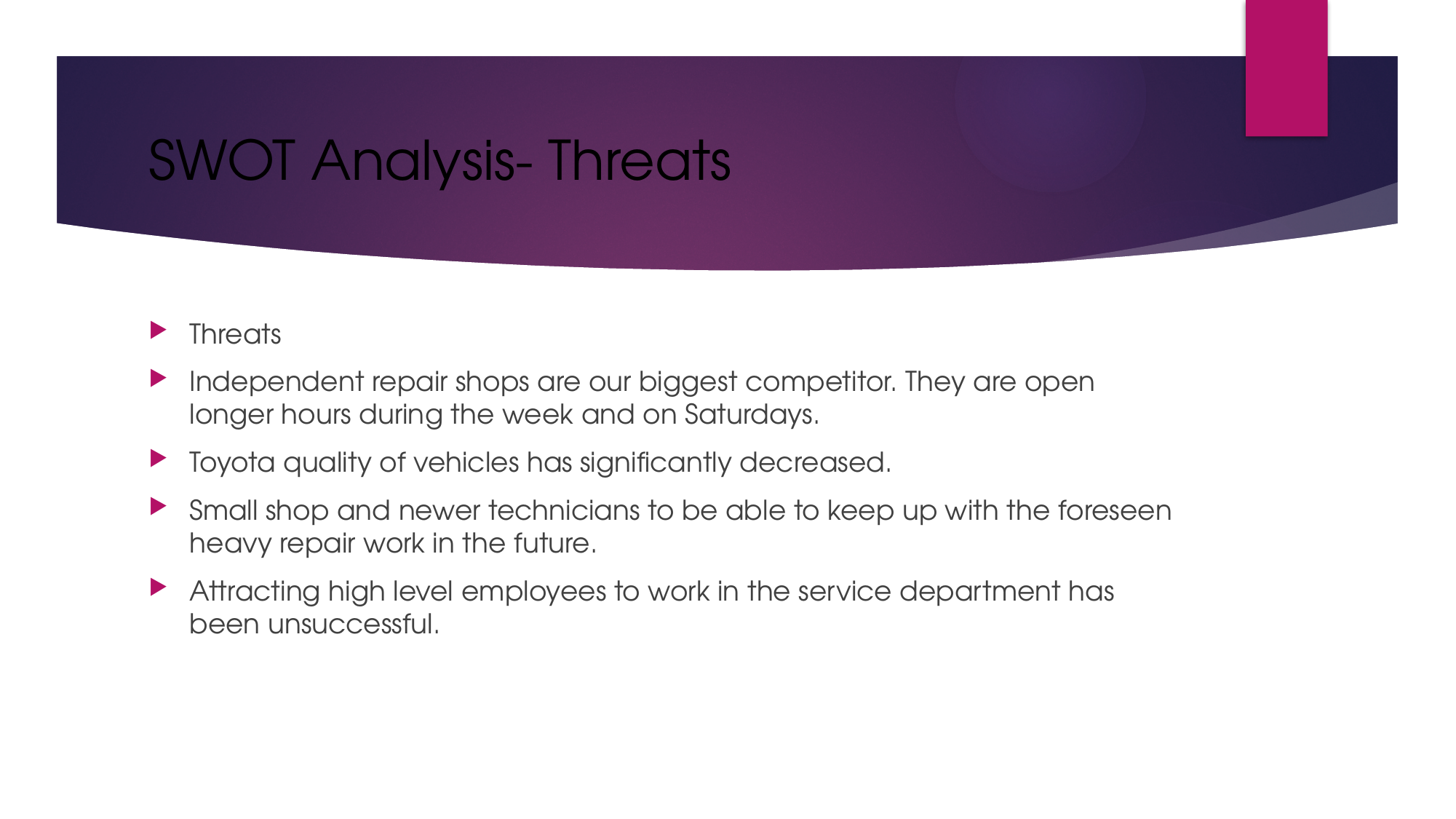

# SWOT Analysis- Threats
Threats
Independent repair shops are our biggest competitor. They are open longer hours during the week and on Saturdays.
Toyota quality of vehicles has significantly decreased.
Small shop and newer technicians to be able to keep up with the foreseen heavy repair work in the future.
Attracting high level employees to work in the service department has been unsuccessful.